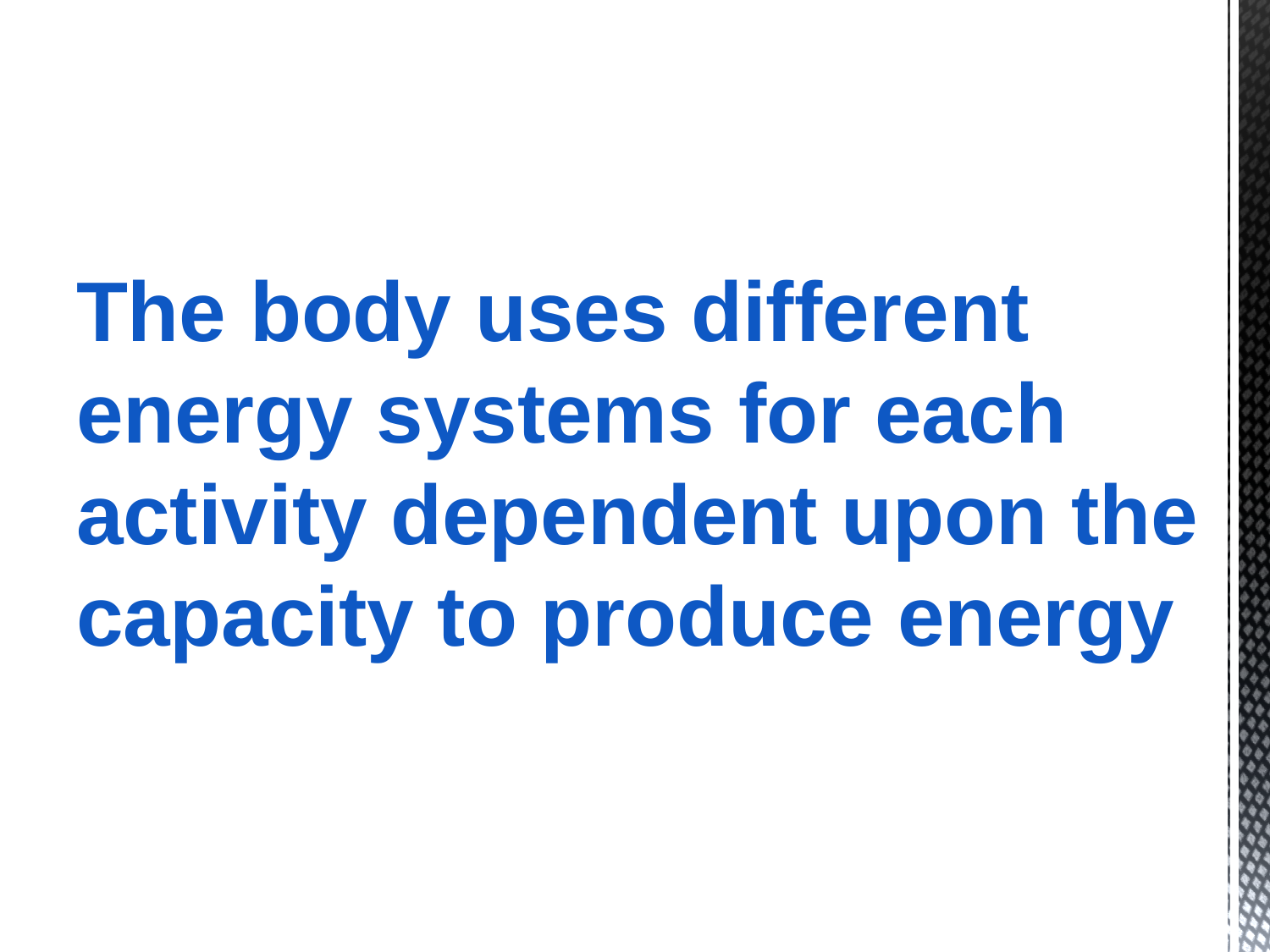

The body uses different energy systems for each activity dependent upon the capacity to produce energy